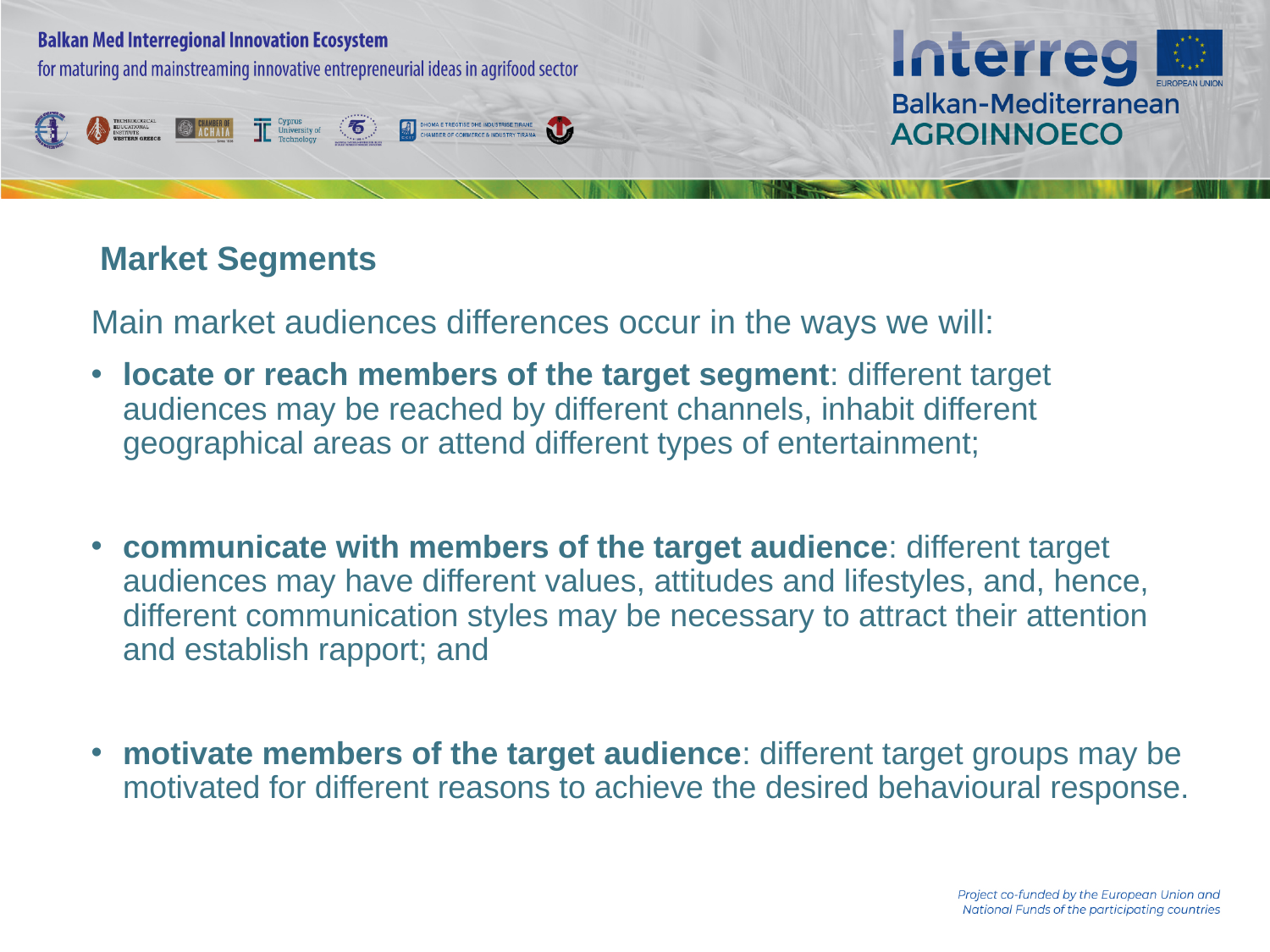

# Market Segments
Main market audiences differences occur in the ways we will:
locate or reach members of the target segment: different target audiences may be reached by different channels, inhabit different geographical areas or attend different types of entertainment;

communicate with members of the target audience: different target audiences may have different values, attitudes and lifestyles, and, hence, different communication styles may be necessary to attract their attention and establish rapport; and

motivate members of the target audience: different target groups may be motivated for different reasons to achieve the desired behavioural response.